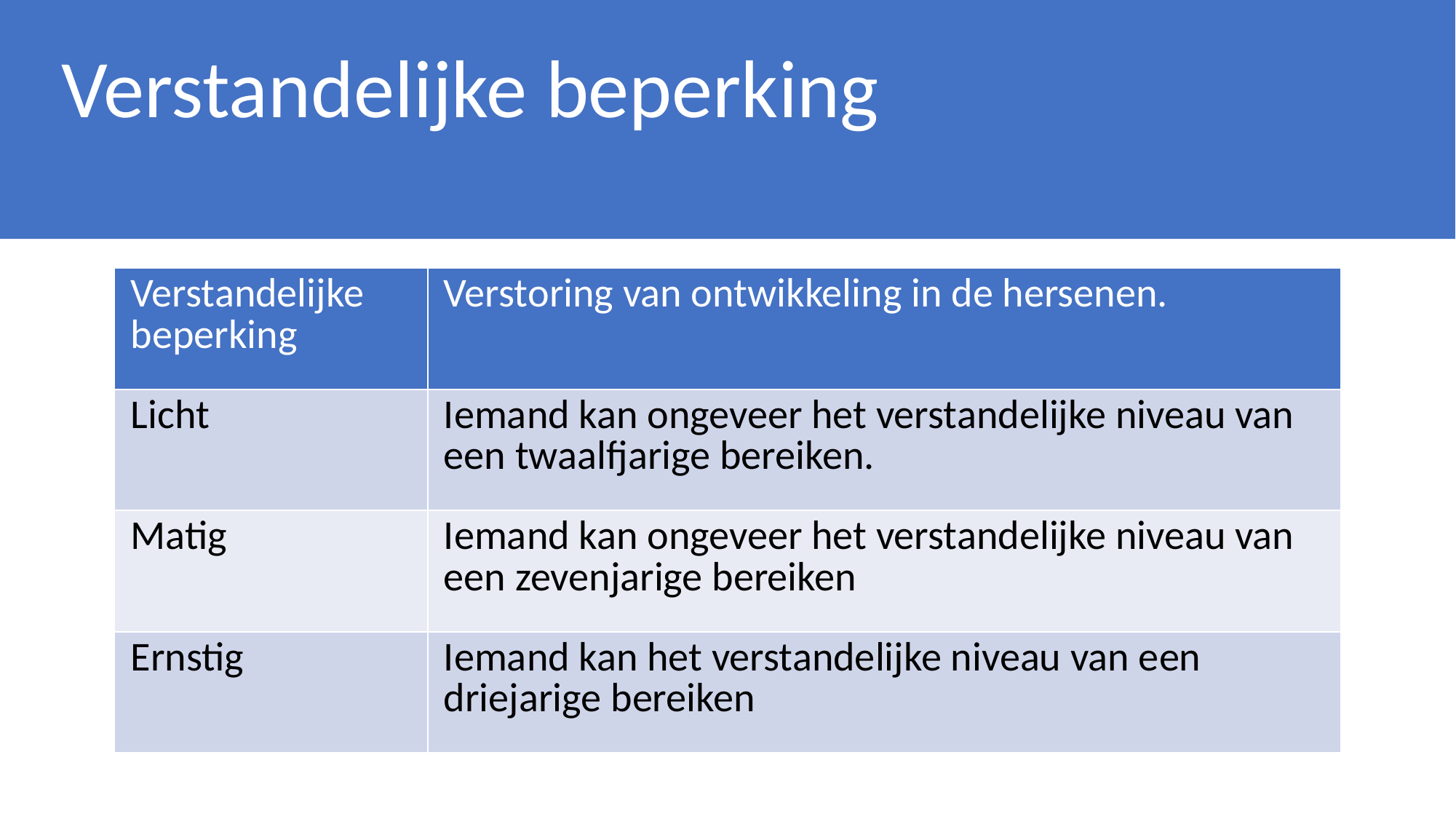

Verstandelijke beperking
| Verstandelijke beperking | Verstoring van ontwikkeling in de hersenen. |
| --- | --- |
| Licht | Iemand kan ongeveer het verstandelijke niveau van een twaalfjarige bereiken. |
| Matig | Iemand kan ongeveer het verstandelijke niveau van een zevenjarige bereiken |
| Ernstig | Iemand kan het verstandelijke niveau van een driejarige bereiken |